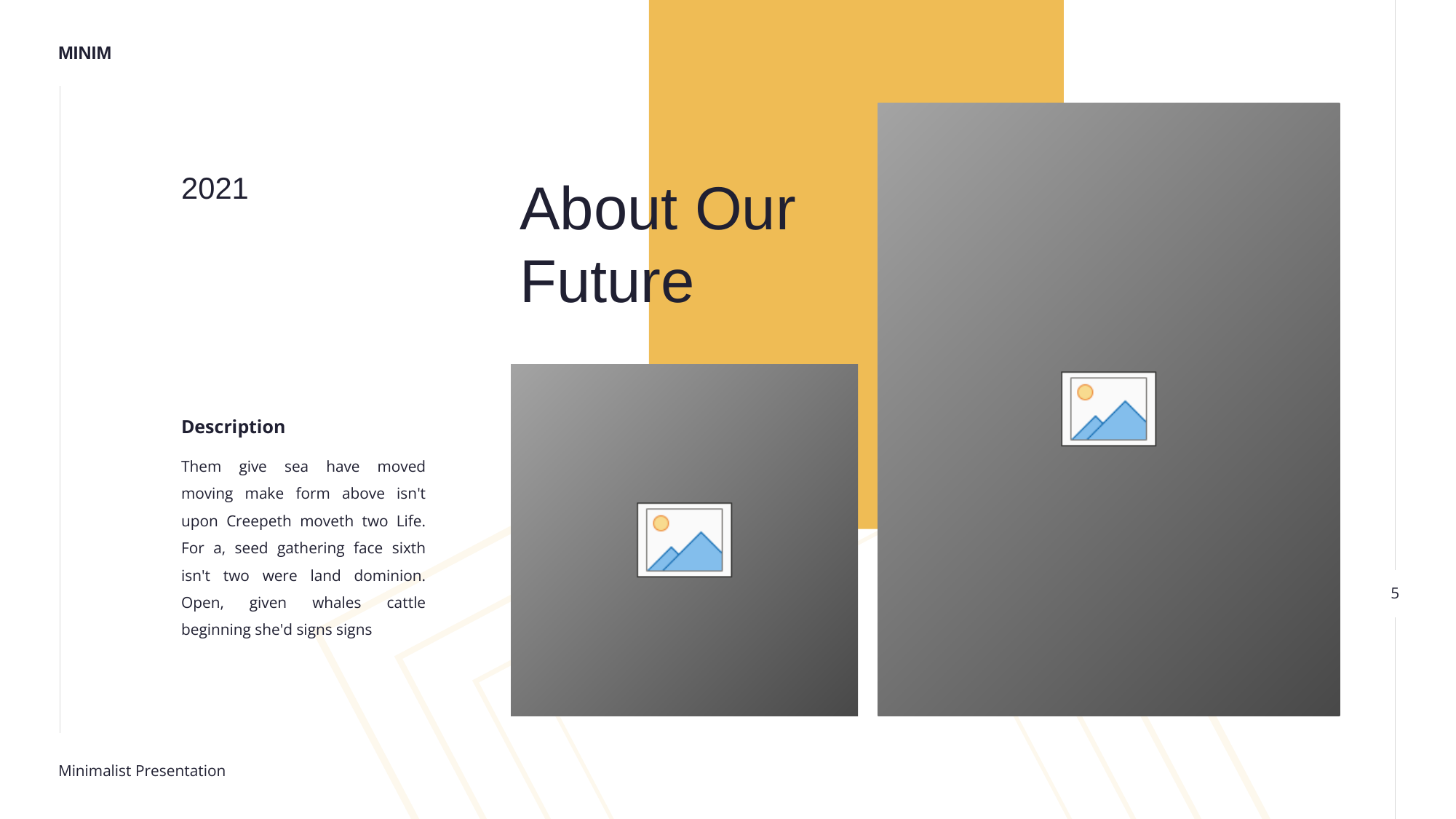

2021
About Our Future

Description
Them give sea have moved moving make form above isn't upon Creepeth moveth two Life. For a, seed gathering face sixth isn't two were land dominion. Open, given whales cattle beginning she'd signs signs